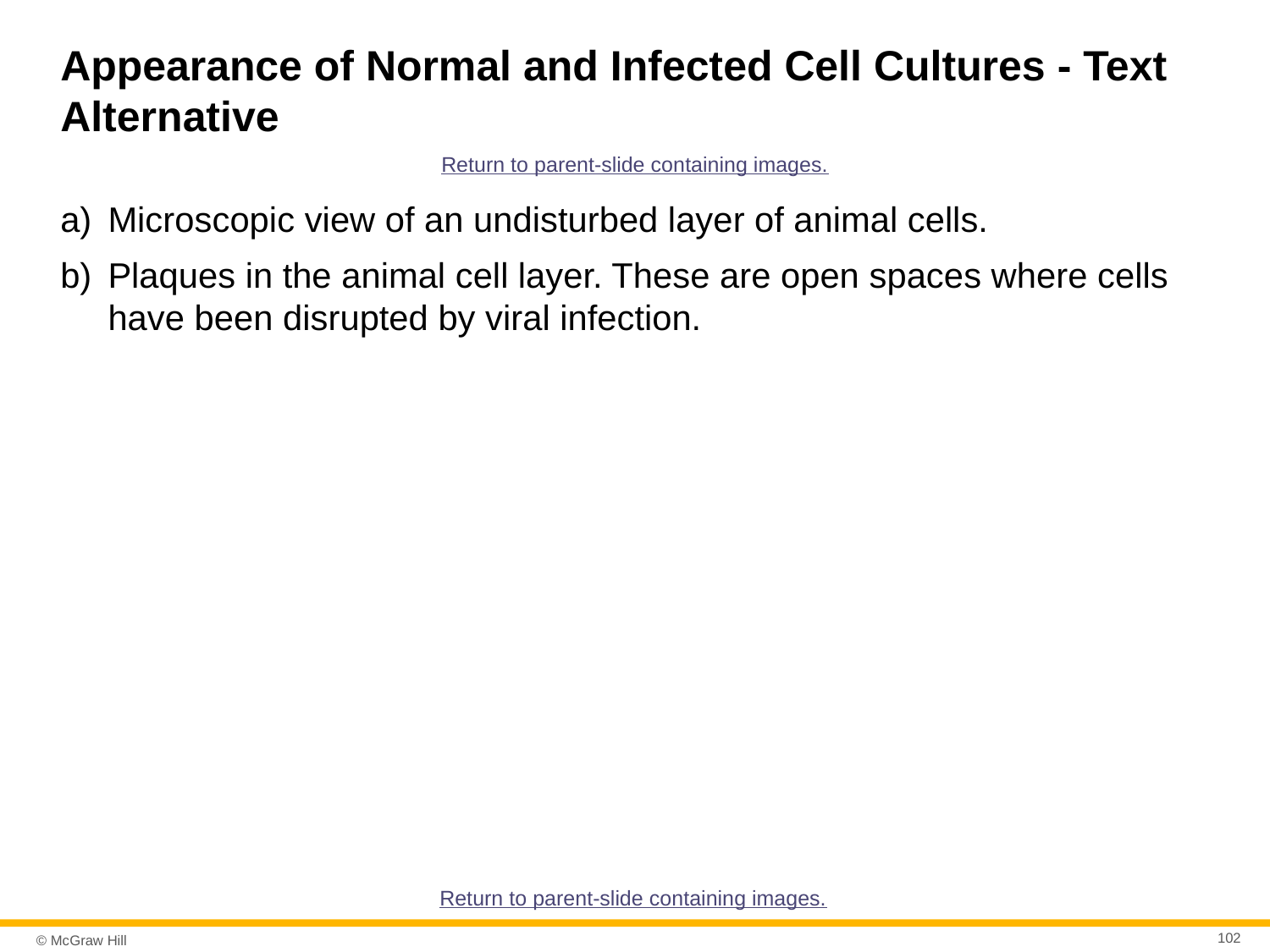

# Appearance of Normal and Infected Cell Cultures - Text Alternative
Return to parent-slide containing images.
Microscopic view of an undisturbed layer of animal cells.
Plaques in the animal cell layer. These are open spaces where cells have been disrupted by viral infection.
Return to parent-slide containing images.